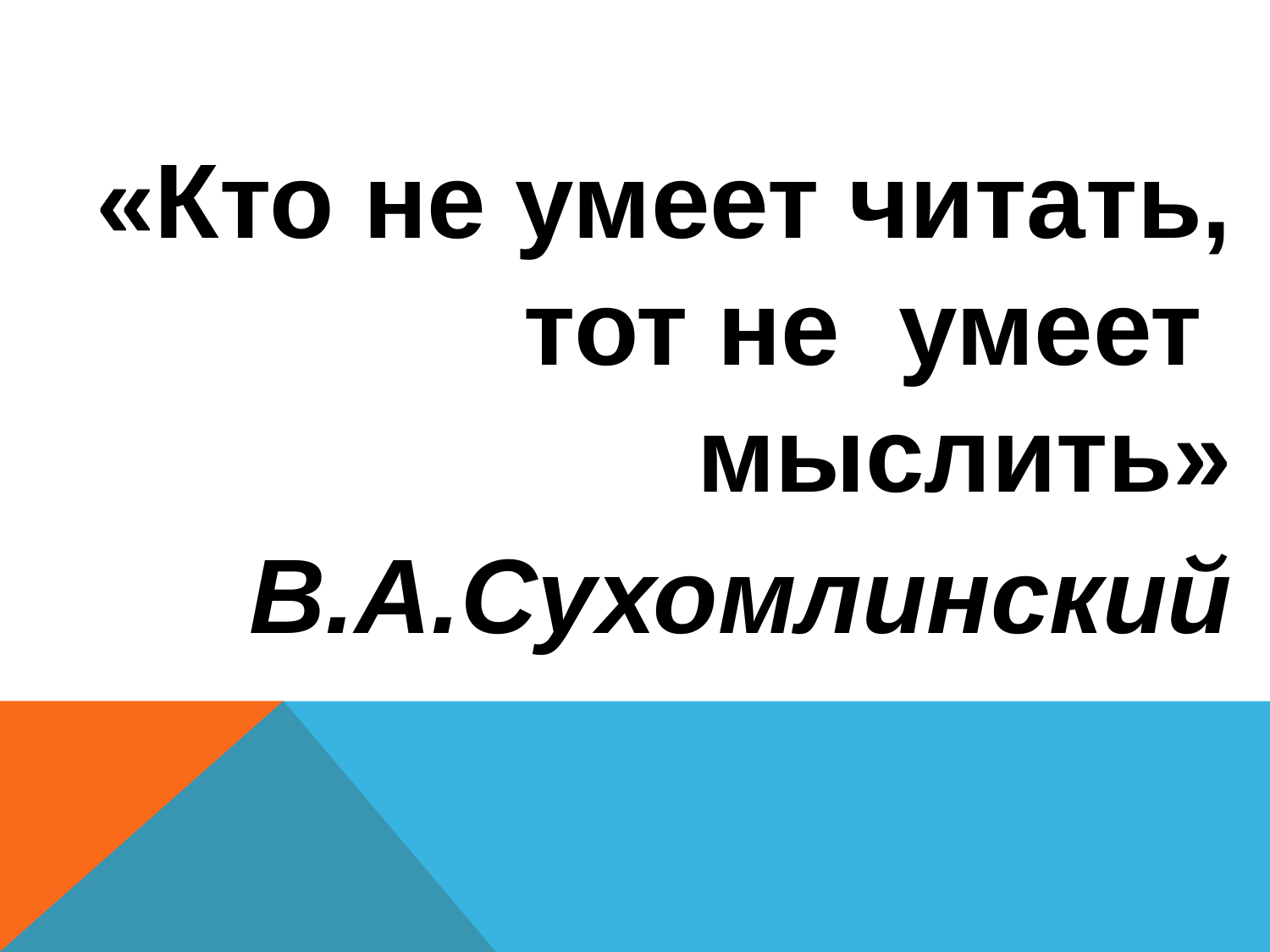

«Кто не умеет читать, тот не  умеет  мыслить»
  В.А.Сухомлинский